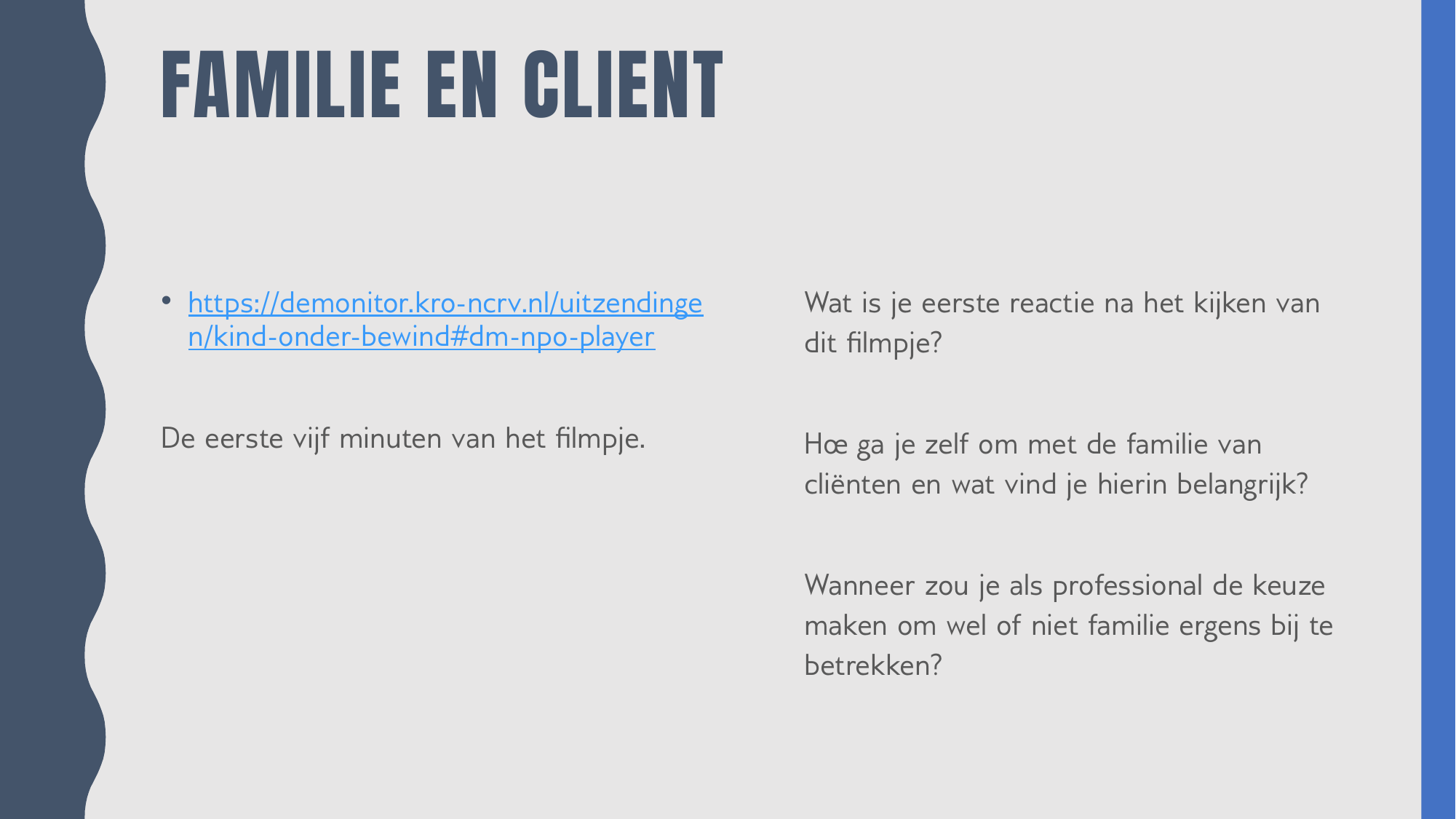

# familie en client
https://demonitor.kro-ncrv.nl/uitzendingen/kind-onder-bewind#dm-npo-player

De eerste vijf minuten van het filmpje.

Wat is je eerste reactie na het kijken van dit filmpje?

Hoe ga je zelf om met de familie van cliënten en wat vind je hierin belangrijk?

Wanneer zou je als professional de keuze maken om wel of niet familie ergens bij te betrekken?